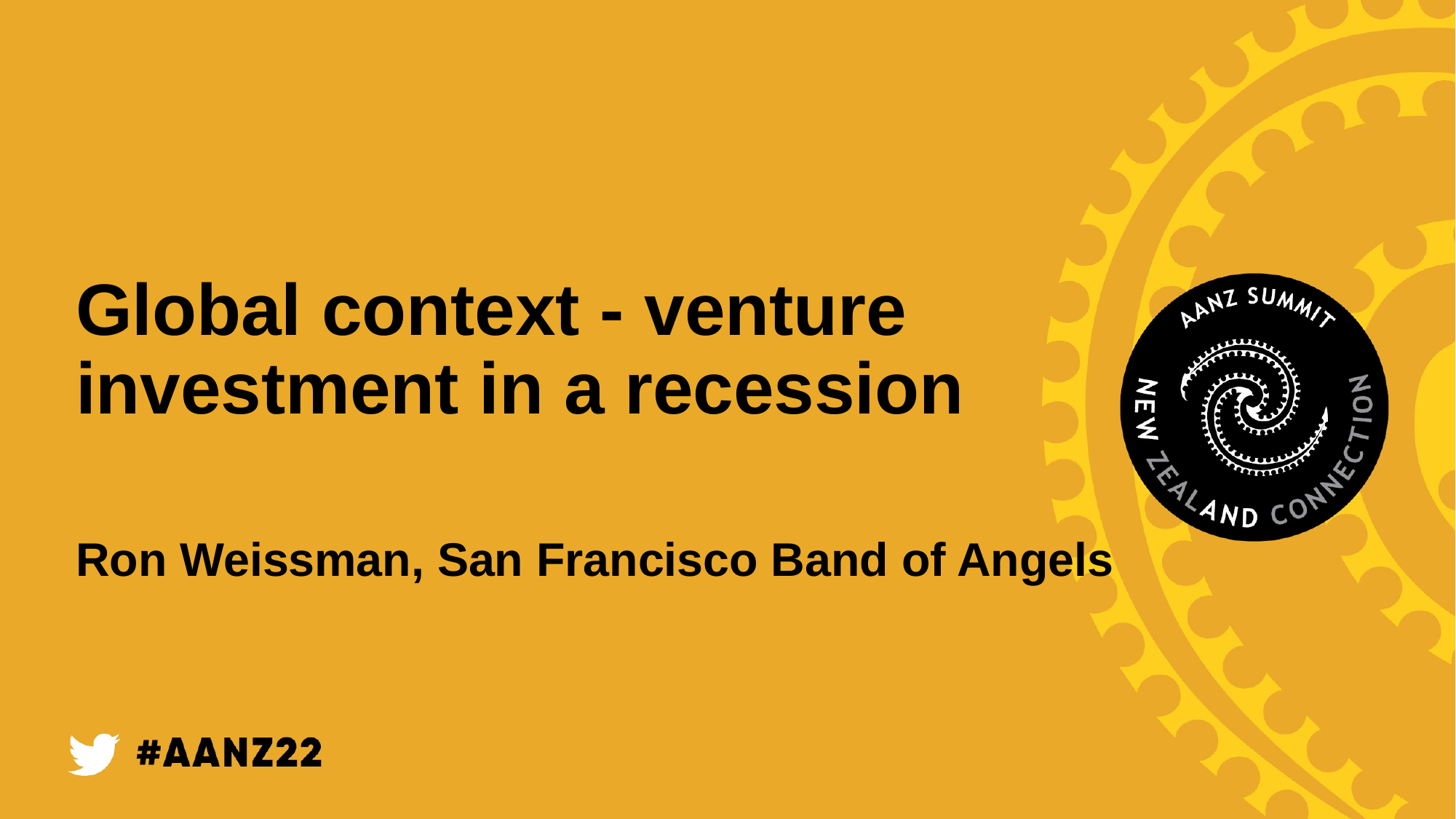

Global context - venture investment in a recession
Ron Weissman, San Francisco Band of Angels